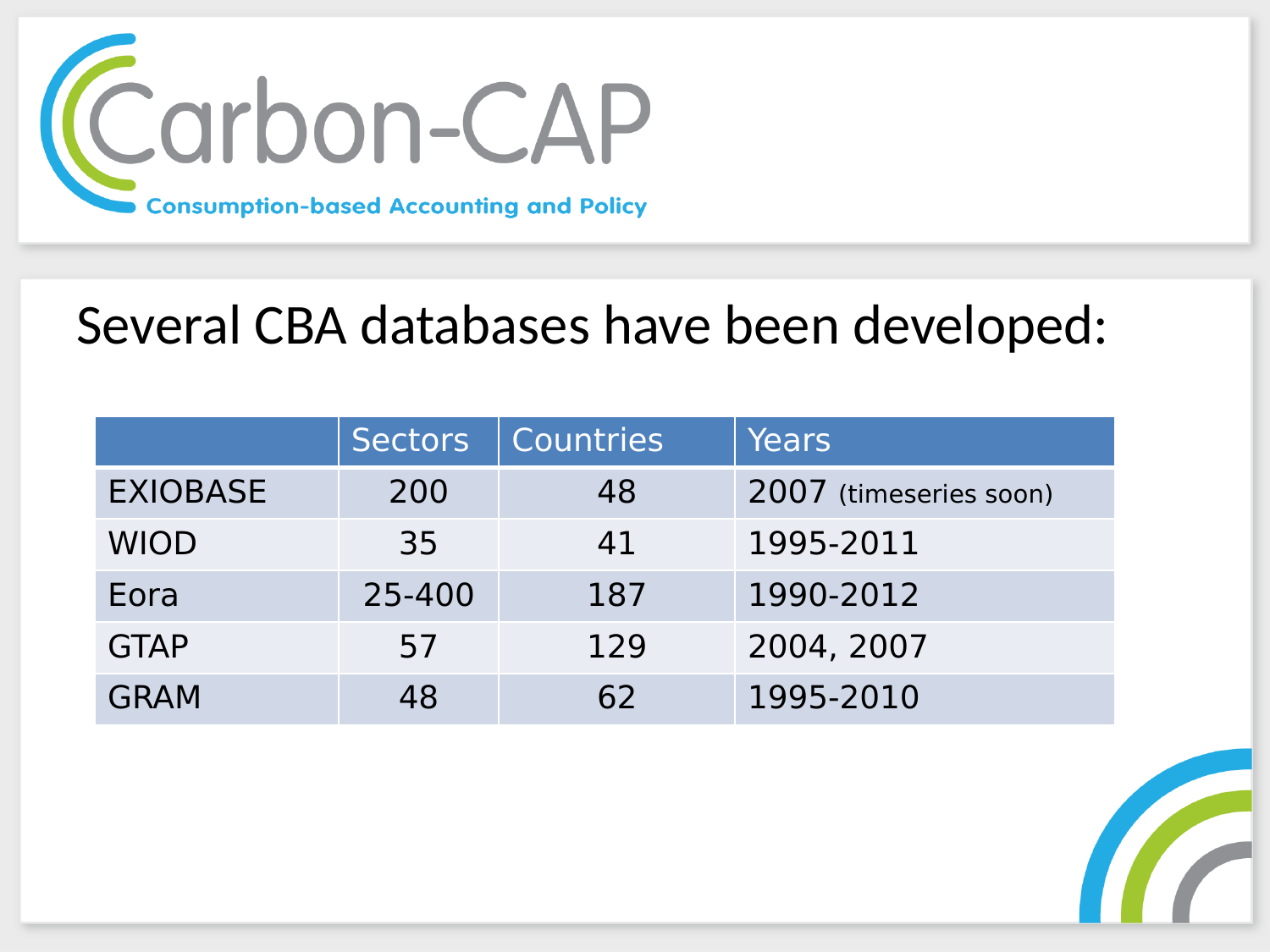

#

Several CBA databases have been developed:

|  | Sectors | Countries | Years |
| --- | --- | --- | --- |
| EXIOBASE | 200 | 48 | 2007 (timeseries soon) |
| WIOD | 35 | 41 | 1995-2011 |
| Eora | 25-400 | 187 | 1990-2012 |
| GTAP | 57 | 129 | 2004, 2007 |
| GRAM | 48 | 62 | 1995-2010 |